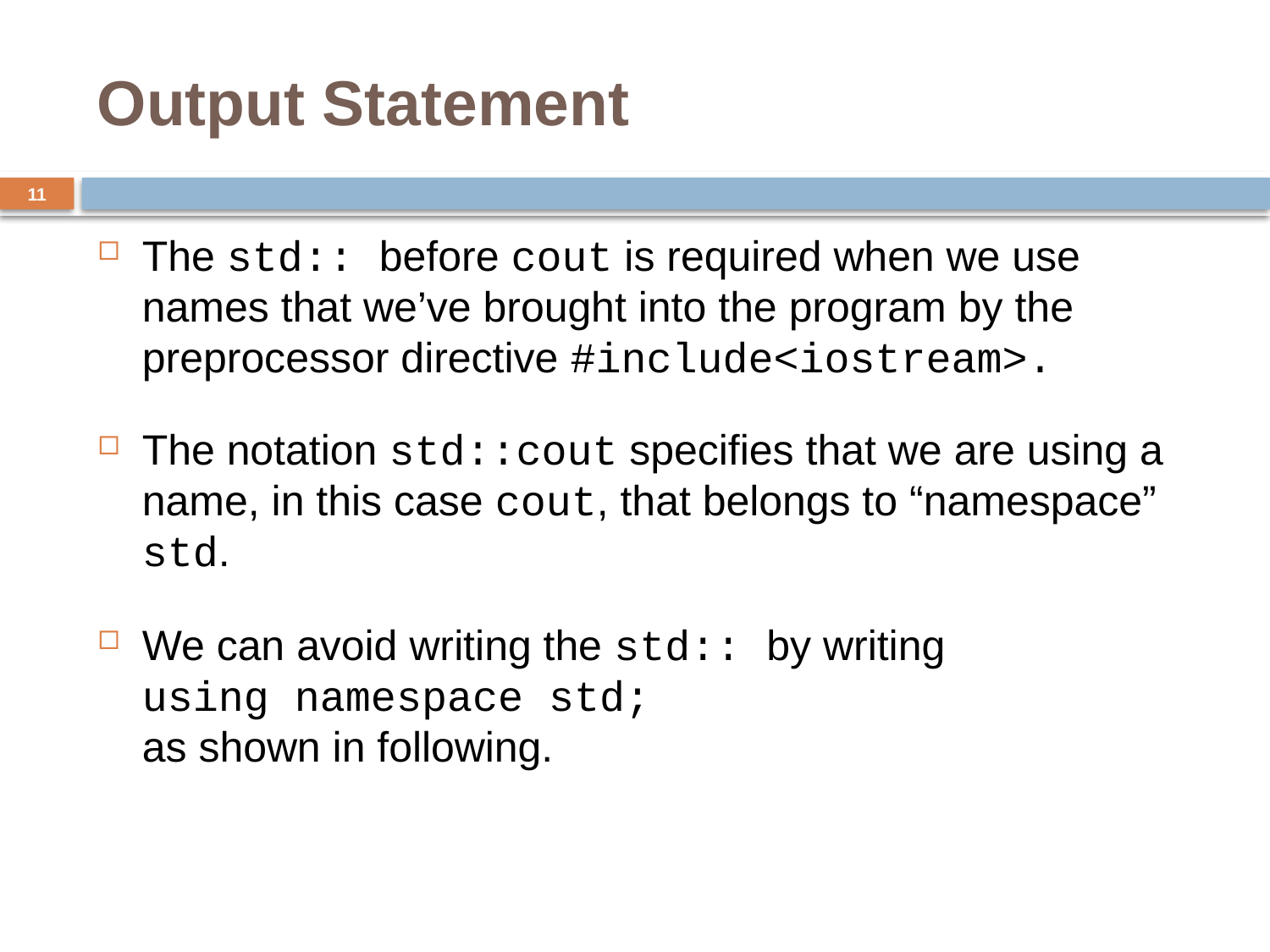

# Output Statement
11
The std:: before cout is required when we use names that we’ve brought into the program by the preprocessor directive #include<iostream>.
The notation std::cout specifies that we are using a name, in this case cout, that belongs to “namespace” std.
We can avoid writing the std:: by writing                using namespace std;                     as shown in following.